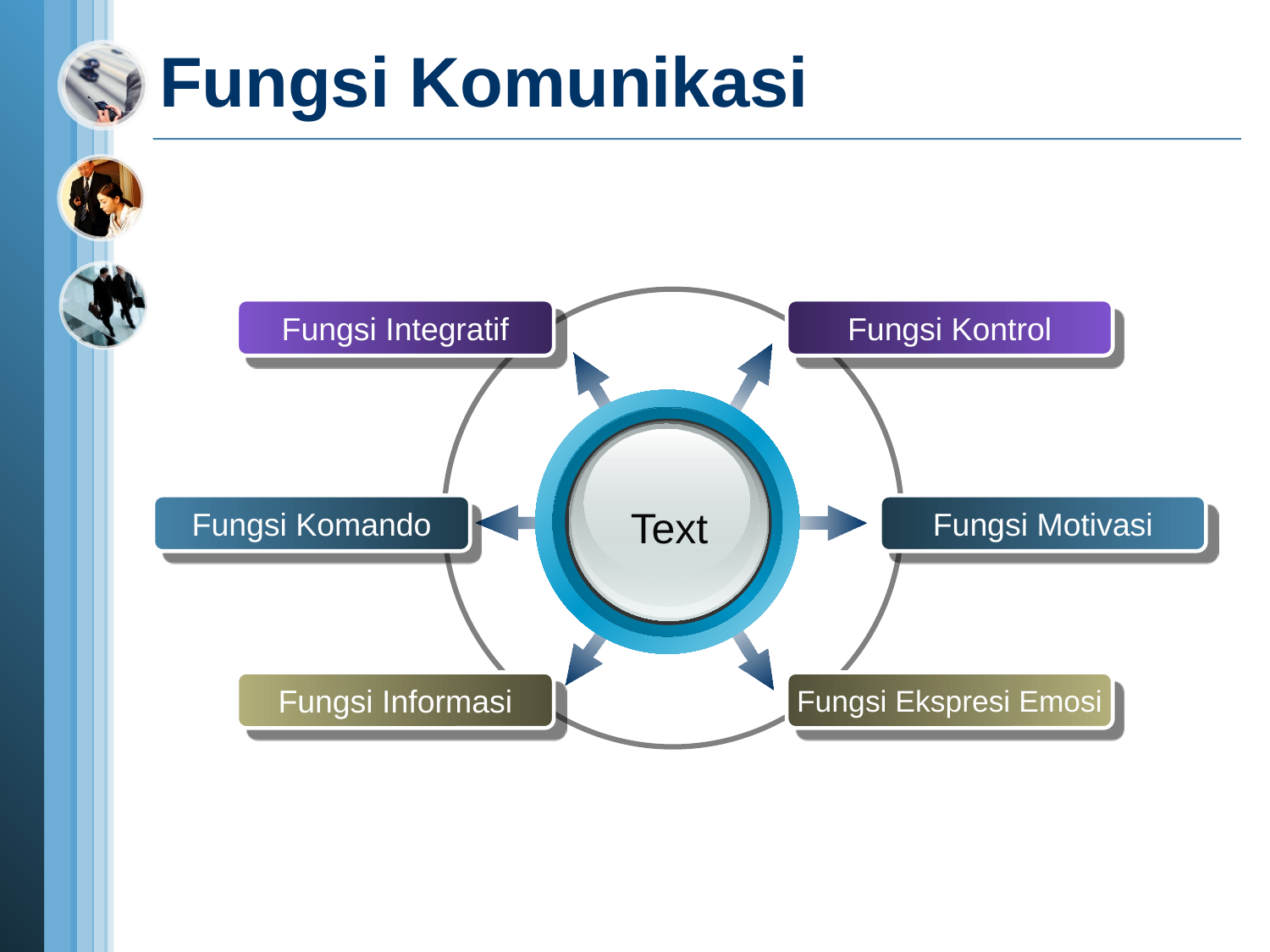

# Fungsi Komunikasi

Fungsi Integratif
Fungsi Kontrol

Text
Fungsi Komando
Fungsi Motivasi

Fungsi Informasi
Fungsi Ekspresi Emosi